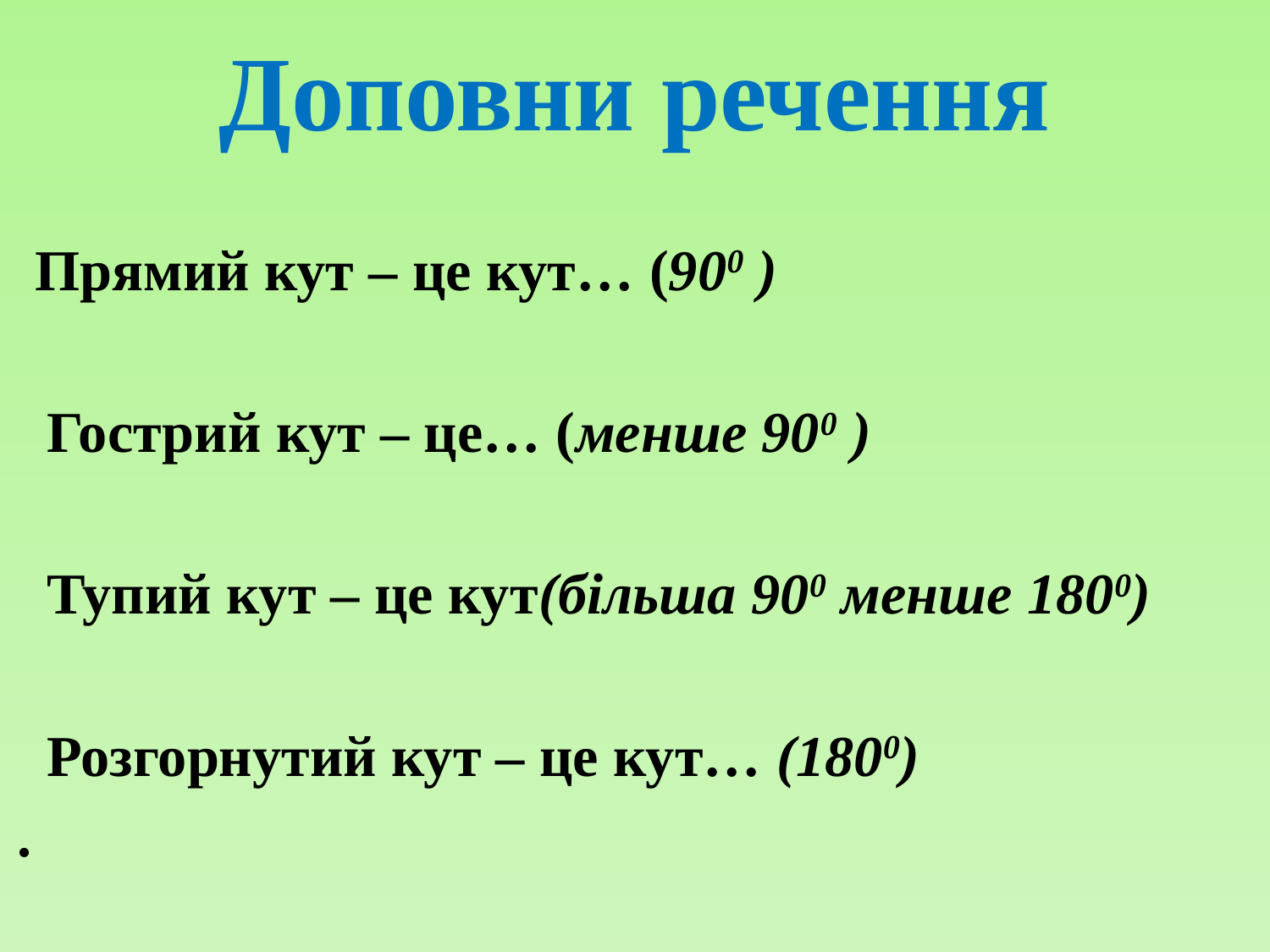

# Доповни речення
  Прямий кут – це кут… (900 )

  Гострий кут – це… (менше 900 )

  Тупий кут – це кут(більша 900 менше 1800)

  Розгорнутий кут – це кут… (1800)
.